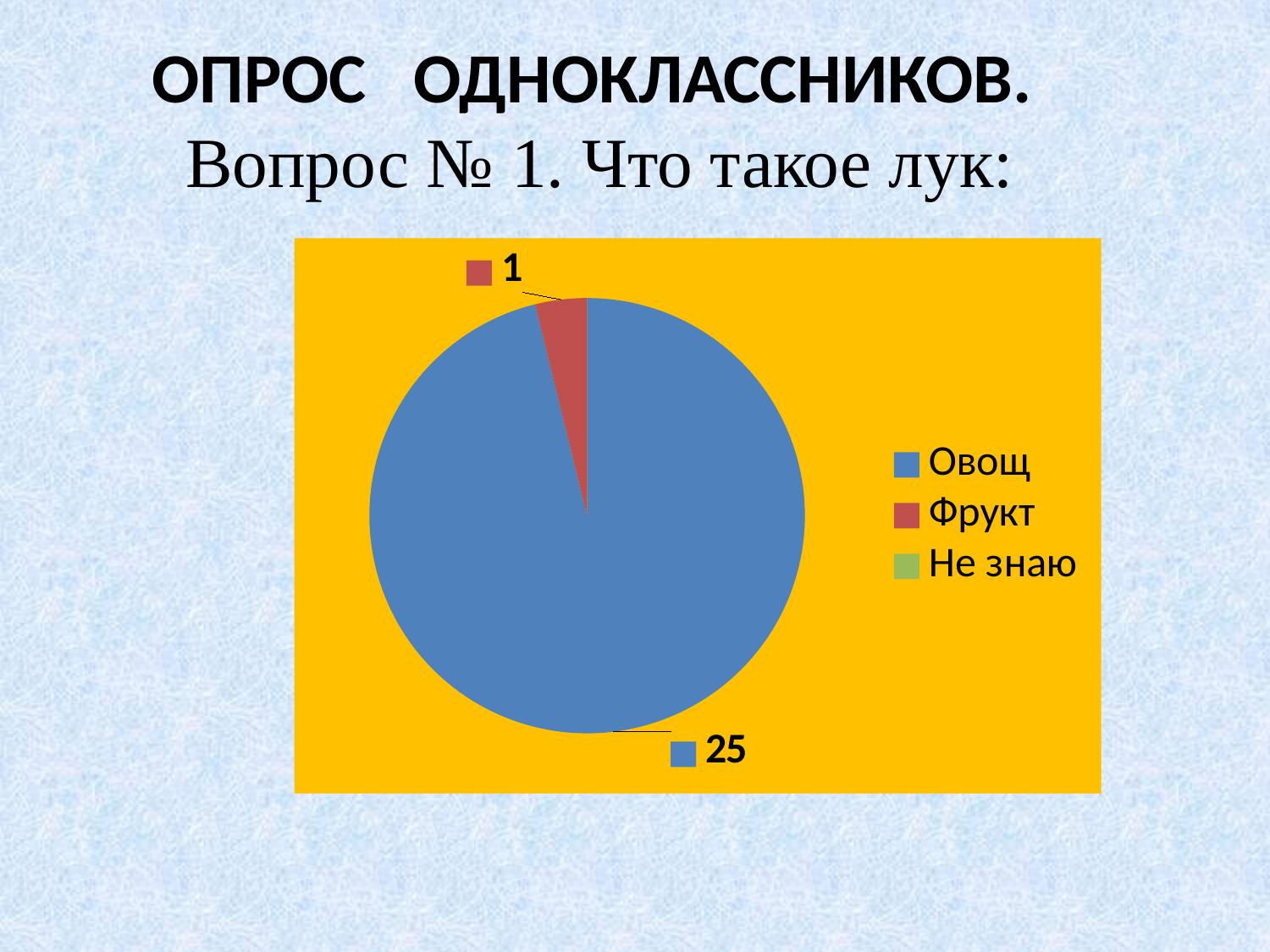

ОПРОС   ОДНОКЛАССНИКОВ.
Вопрос № 1. Что такое лук:

### Chart

| Category |  |
|---|---|
| Овощ | 25.0 |
| Фрукт | 1.0 |
| Не знаю | 0.0 |